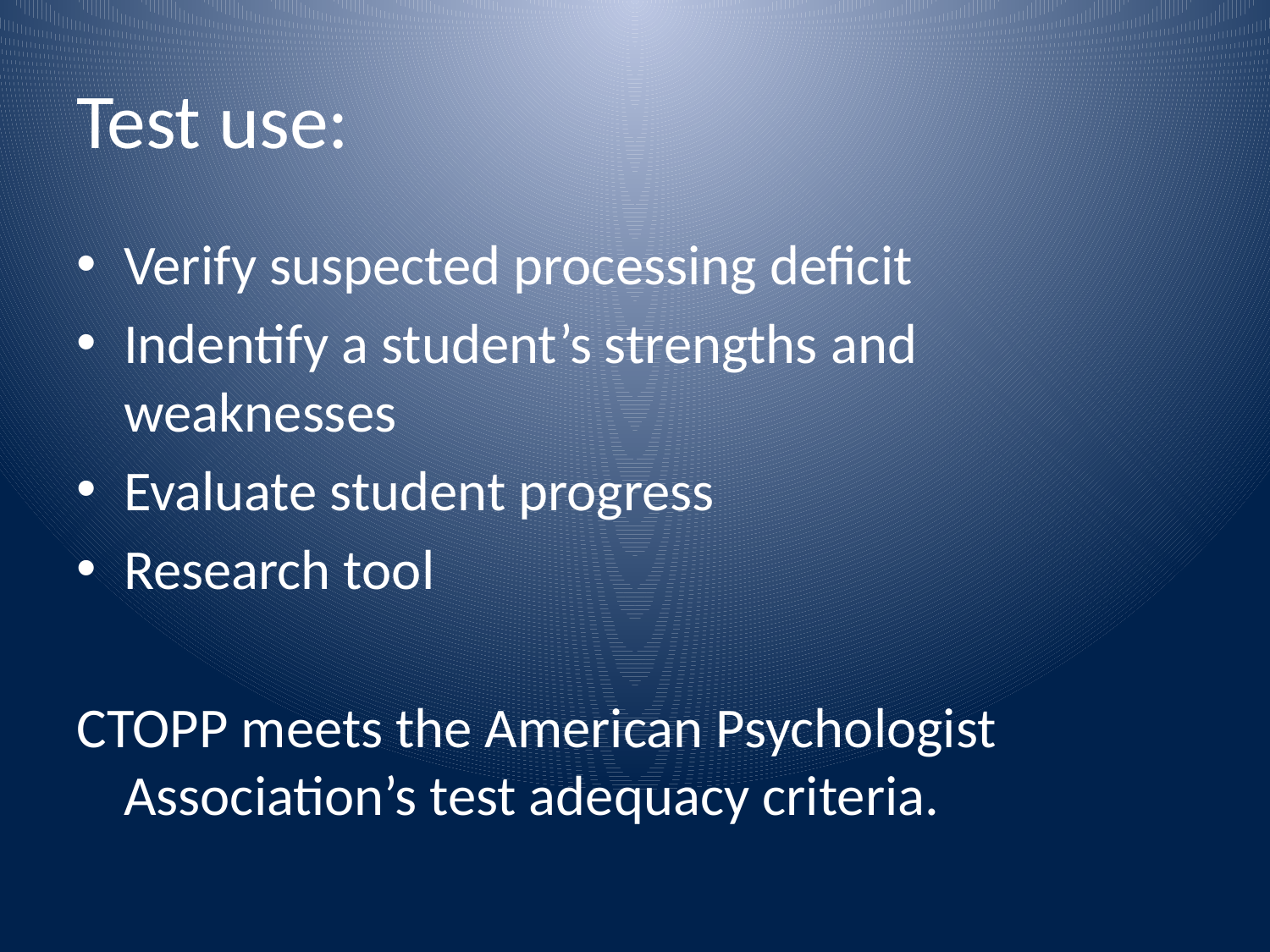

# Test use:
Verify suspected processing deficit
Indentify a student’s strengths and weaknesses
Evaluate student progress
Research tool

CTOPP meets the American Psychologist Association’s test adequacy criteria.